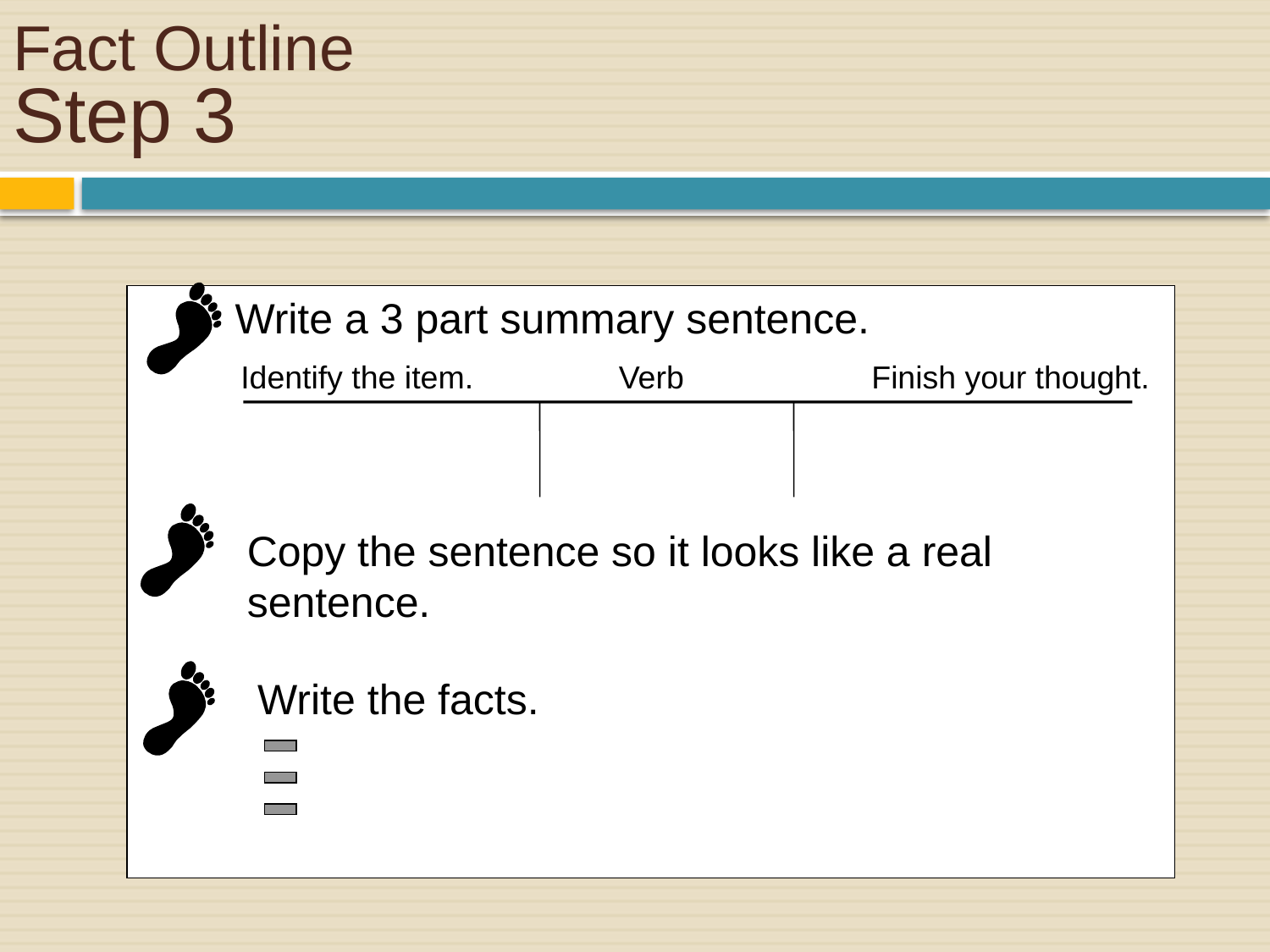

# Fact Outline Step 3

Write a 3 part summary sentence.
Identify the item.
Verb
Finish your thought.

Copy the sentence so it looks like a real sentence.

  Write the facts.